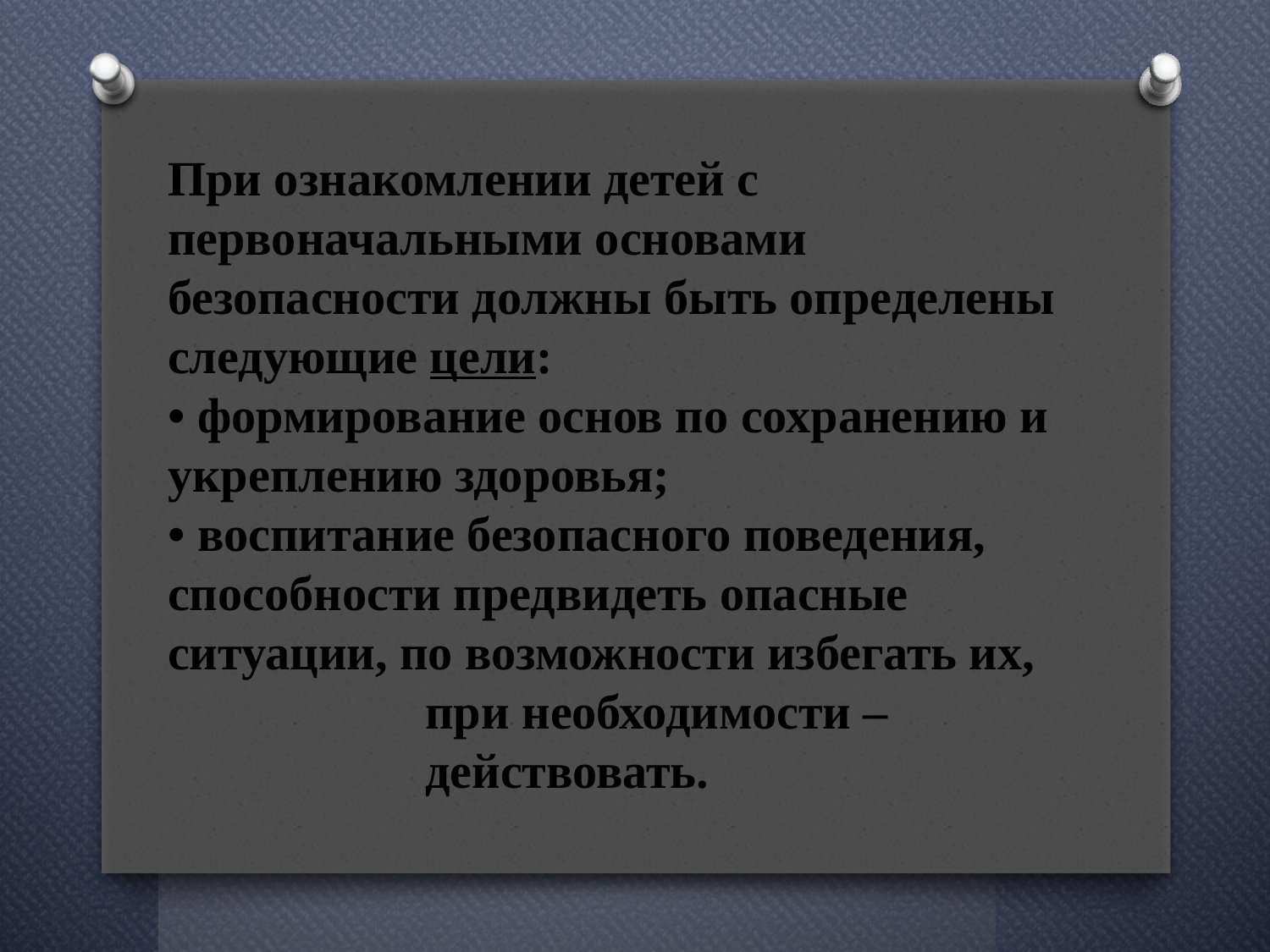

# При ознакомлении детей с первоначальными основами безопасности должны быть определены следующие цели: • формирование основ по сохранению и укреплению здоровья; • воспитание безопасного поведения, способности предвидеть опасные ситуации, по возможности избегать их, при необходимости – действовать.